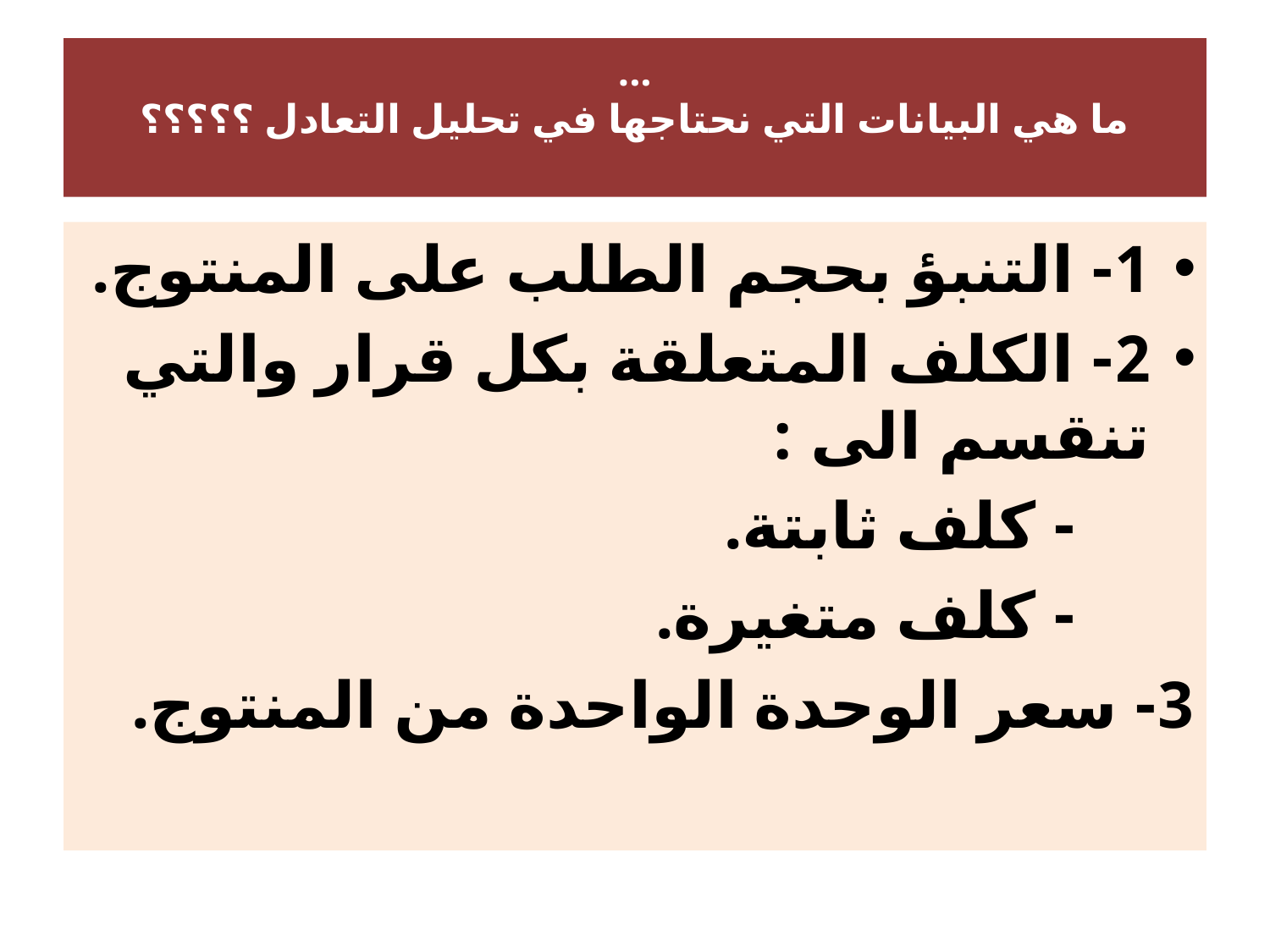

# ... ما هي البيانات التي نحتاجها في تحليل التعادل ؟؟؟؟؟
1- التنبؤ بحجم الطلب على المنتوج.
2- الكلف المتعلقة بكل قرار والتي تنقسم الى :
       - كلف ثابتة.
       - كلف متغيرة.
3- سعر الوحدة الواحدة من المنتوج.